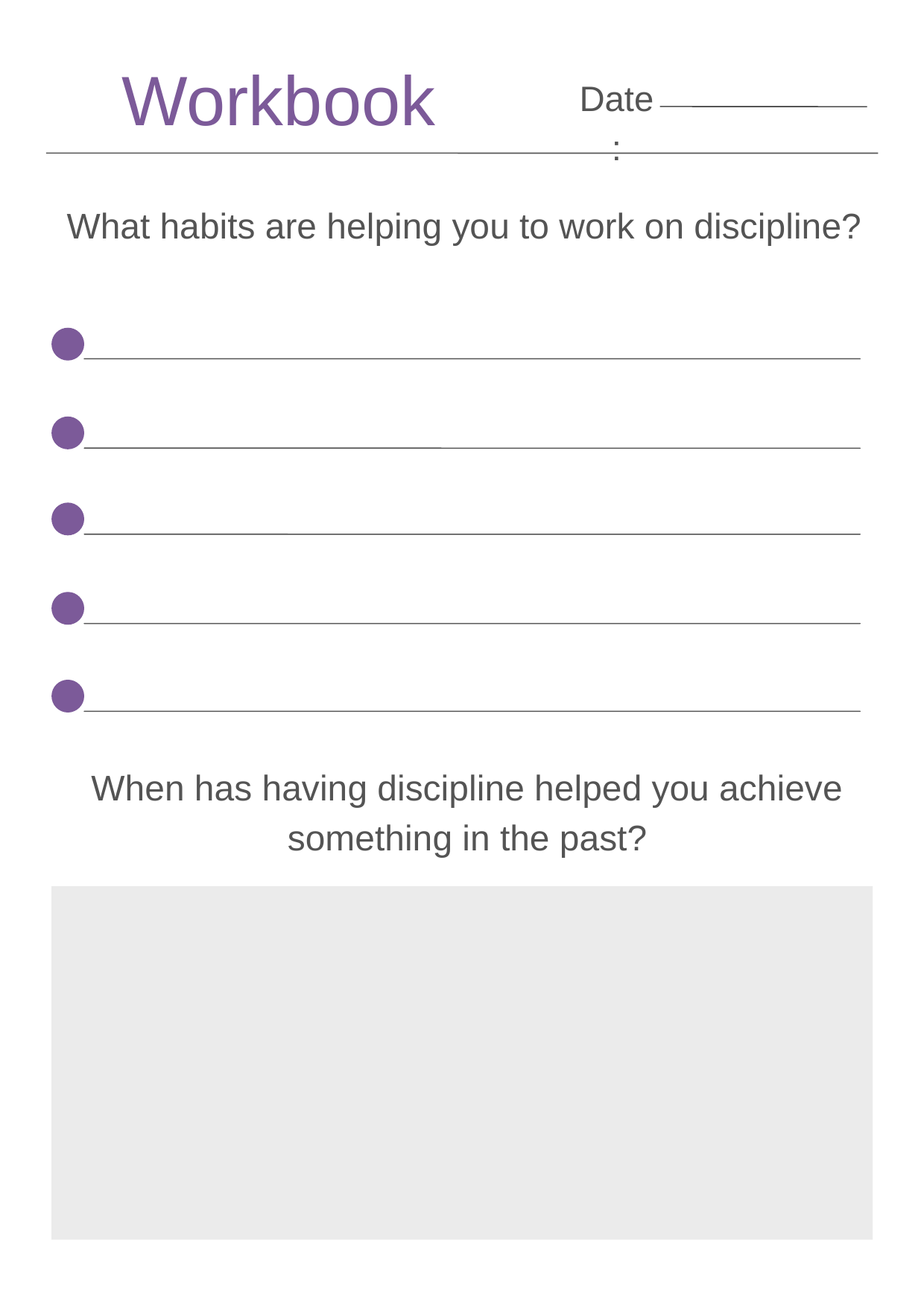

Workbook
Date:

What habits are helping you to work on discipline?

When has having discipline helped you achieve something in the past?